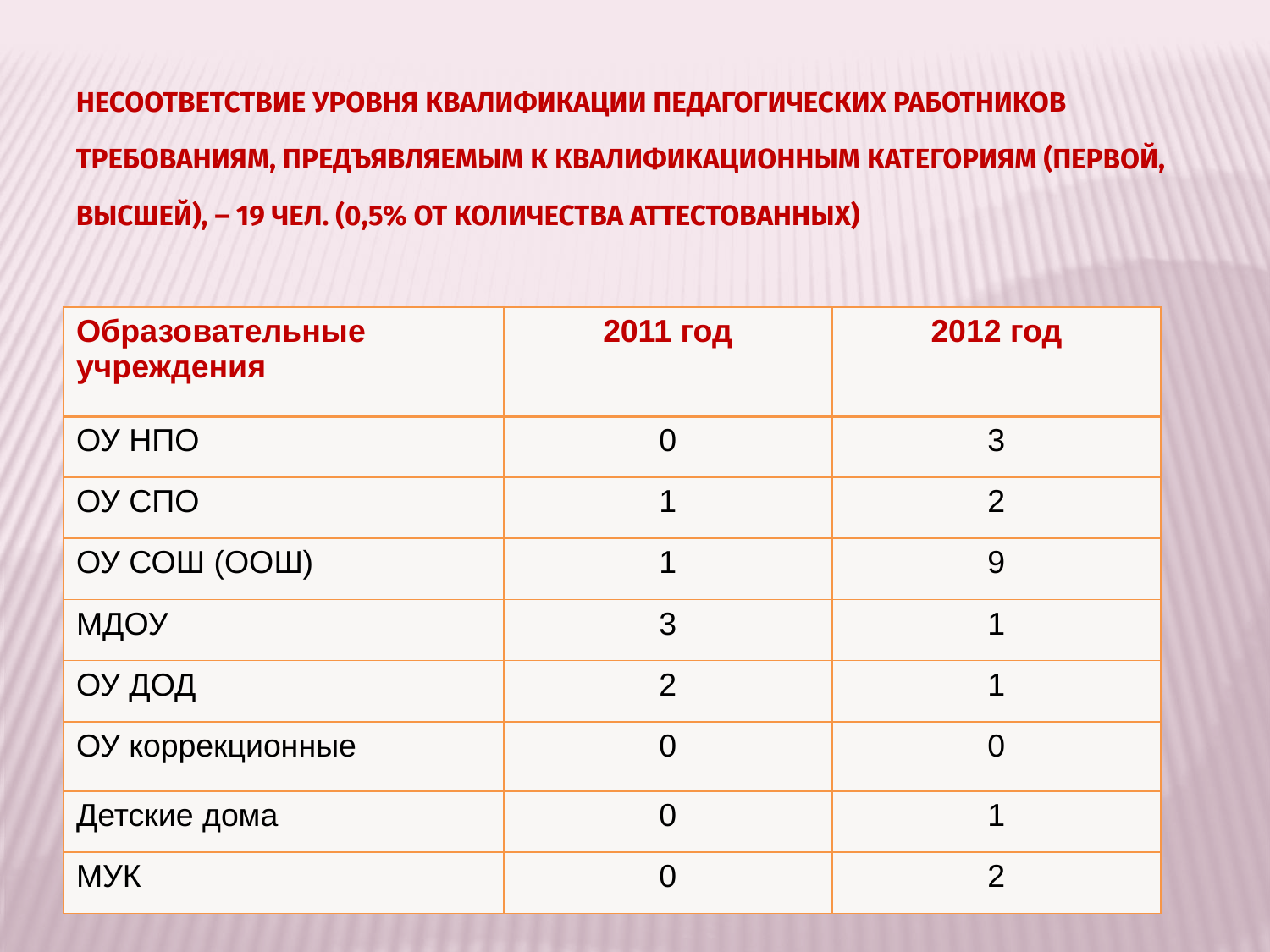

Несоответствие уровня квалификации педагогических работников требованиям, предъявляемым к квалификационным категориям (первой, высшей), – 19 чел. (0,5% от количества аттестованных)
| Образовательные учреждения | 2011 год | 2012 год |
| --- | --- | --- |
| ОУ НПО | 0 | 3 |
| ОУ СПО | 1 | 2 |
| ОУ СОШ (ООШ) | 1 | 9 |
| МДОУ | 3 | 1 |
| ОУ ДОД | 2 | 1 |
| ОУ коррекционные | 0 | 0 |
| Детские дома | 0 | 1 |
| МУК | 0 | 2 |